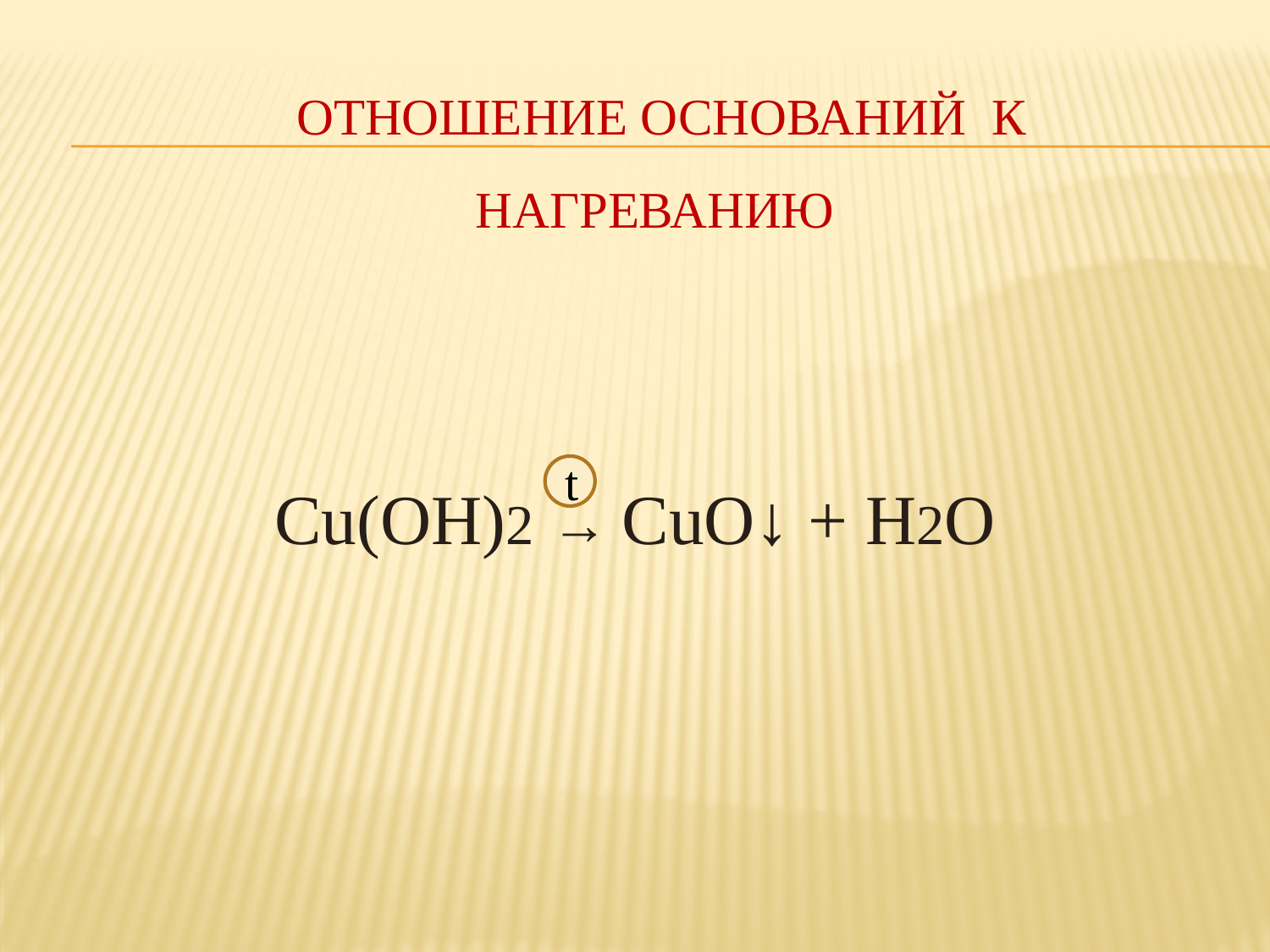

# Отношение оснований  к нагреванию

Cu(OH)2 → CuO↓ + H2O
t